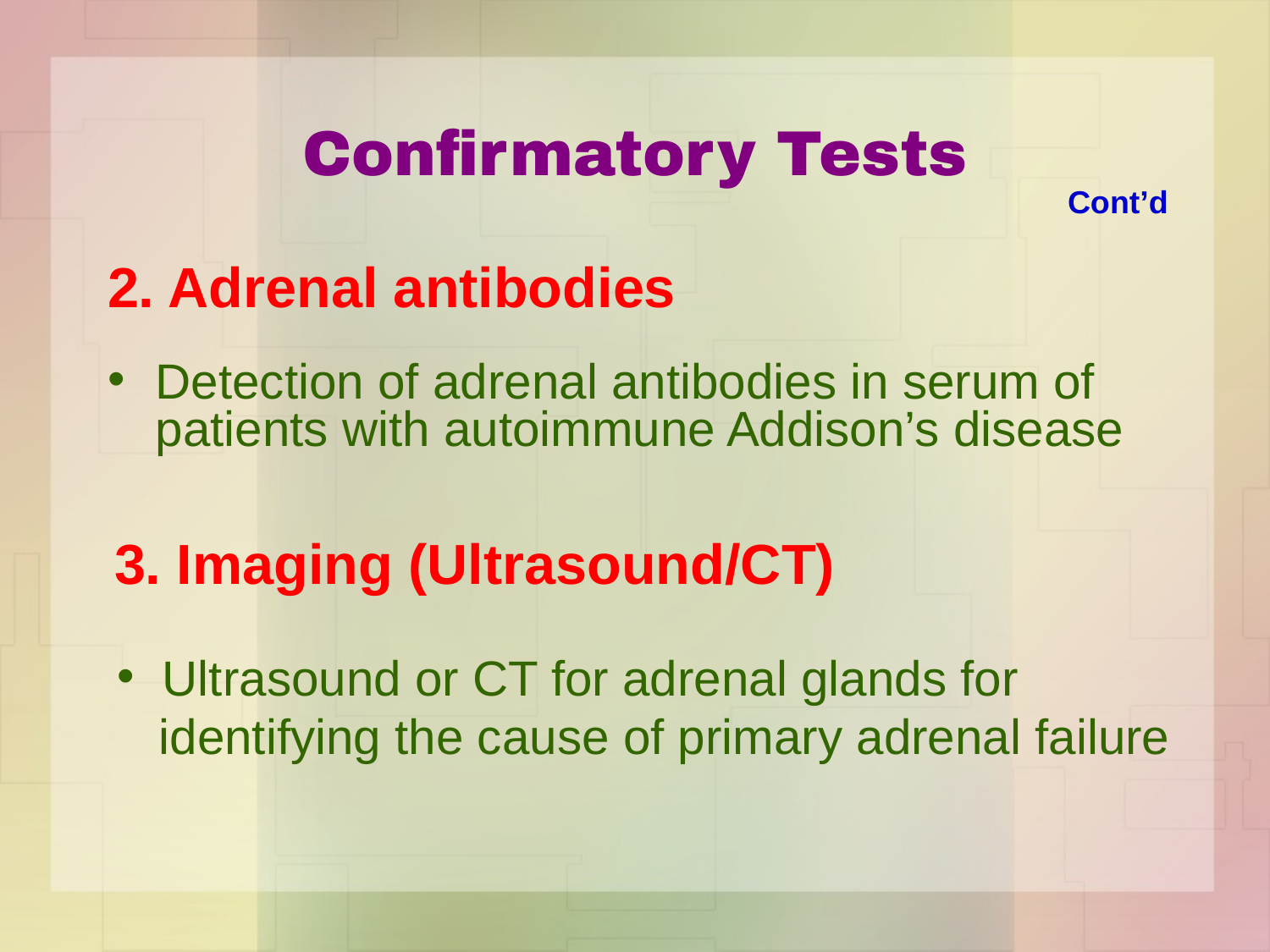

# Confirmatory Tests
Cont’d
2. Adrenal antibodies
Detection of adrenal antibodies in serum of patients with autoimmune Addison’s disease
3. Imaging (Ultrasound/CT)
  Ultrasound or CT for adrenal glands for
   identifying the cause of primary adrenal failure